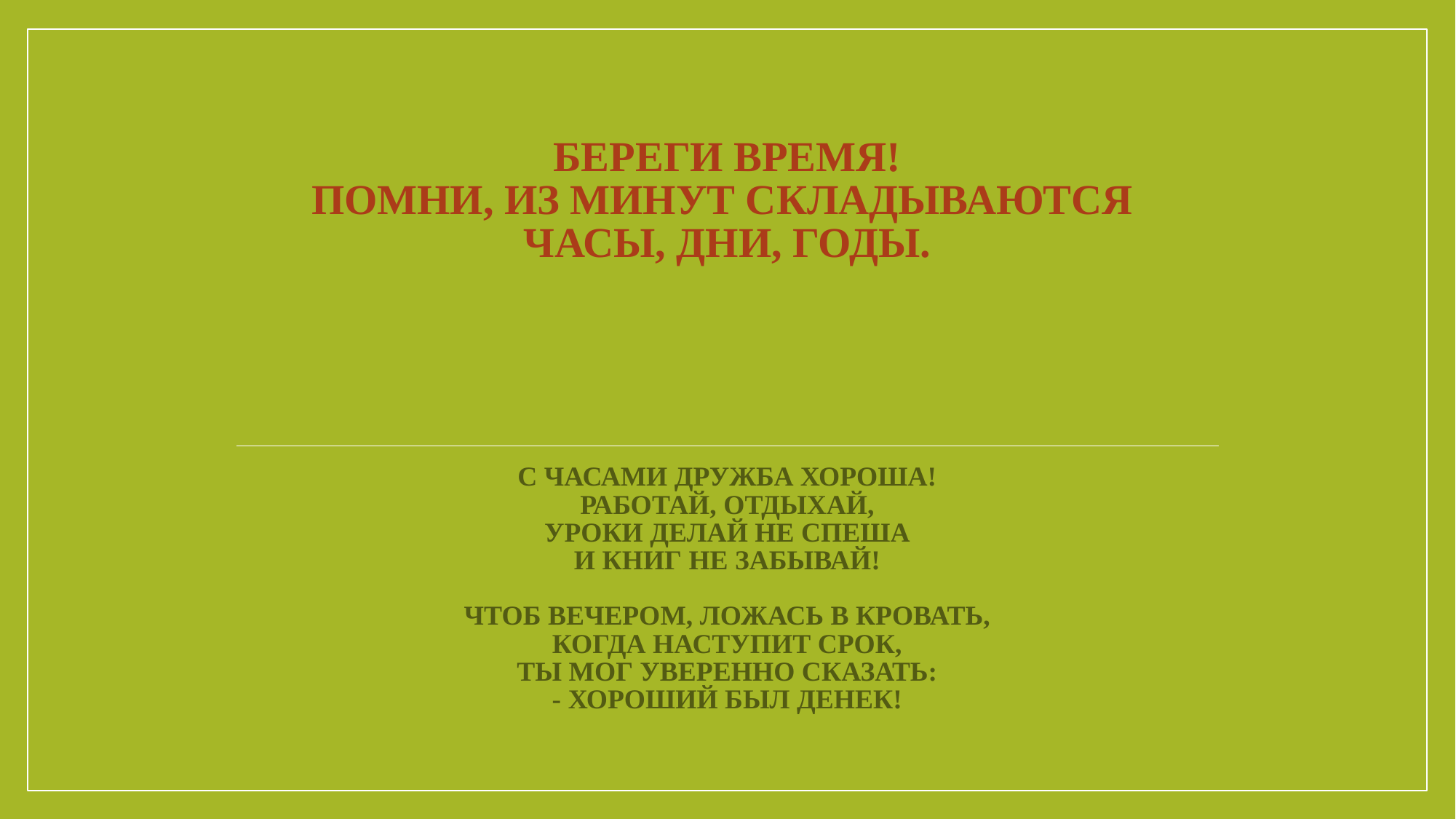

# Береги время! Помни, из минут складываются часы, дни, годы. С часами дружба хороша! Работай, отдыхай, уроки делай не спеша и книг не забывай! Чтоб вечером, ложась в кровать, Когда наступит срок, Ты мог уверенно сказать: - Хороший был денек!